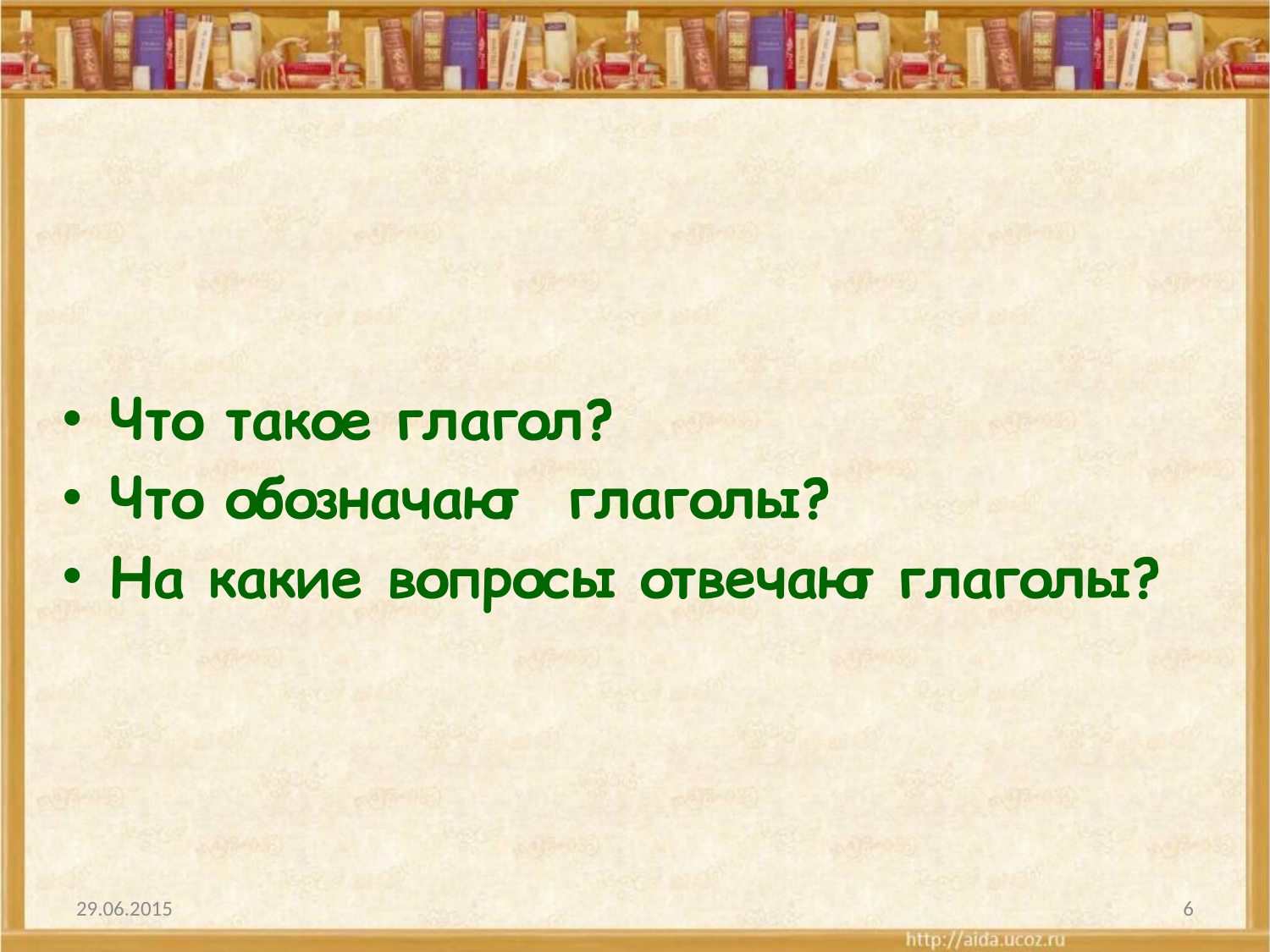

#
Что такое глагол?
Что обозначают  глаголы?
На какие вопросы отвечают глаголы?
29.06.2015
6